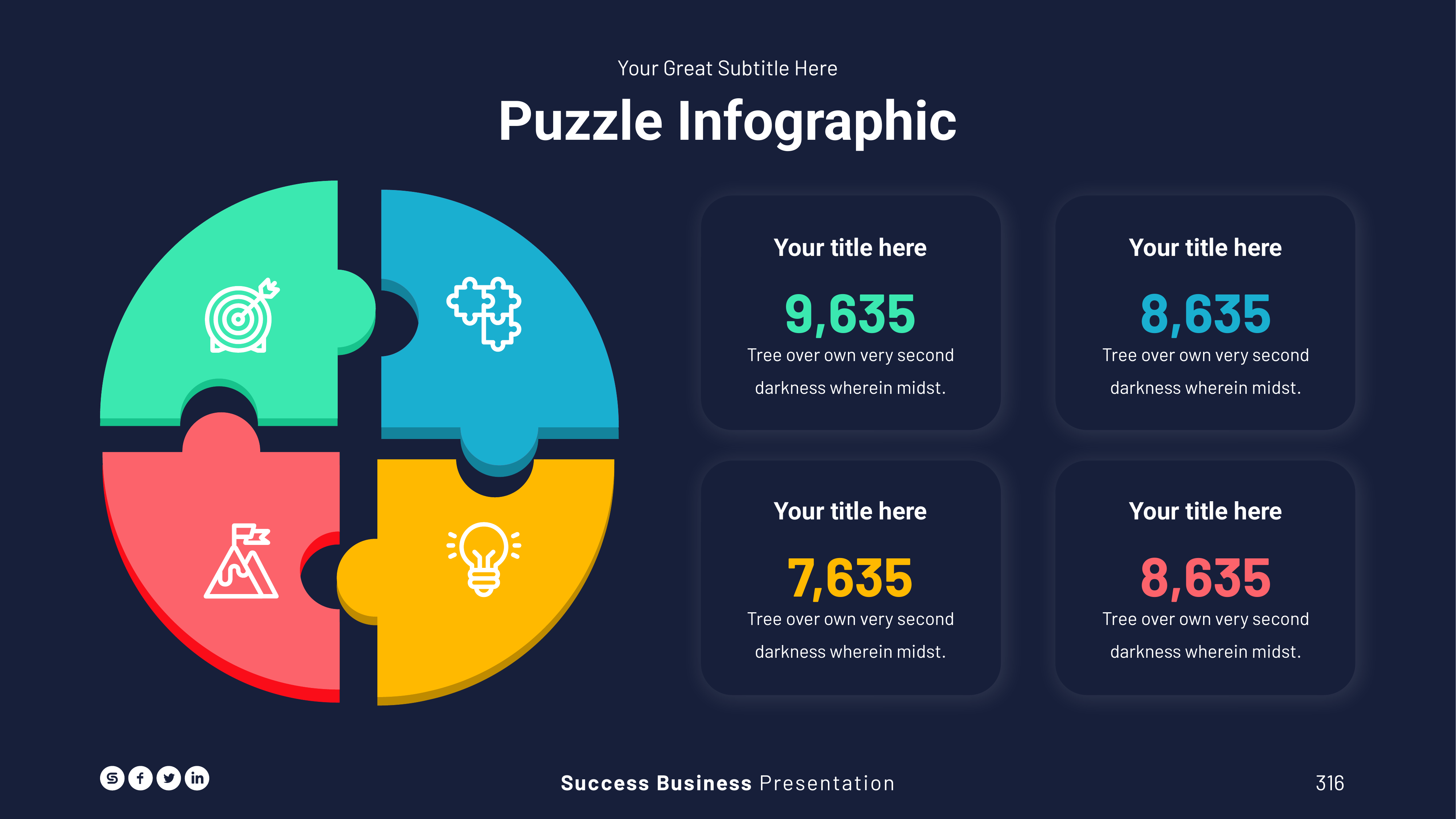

Your Great Subtitle Here
Puzzle Infographic

Your title here
9,635
Tree over own very second darkness wherein midst.
Your title here
8,635
Tree over own very second darkness wherein midst.

Your title here
7,635
Tree over own very second darkness wherein midst.
Your title here
8,635
Tree over own very second darkness wherein midst.